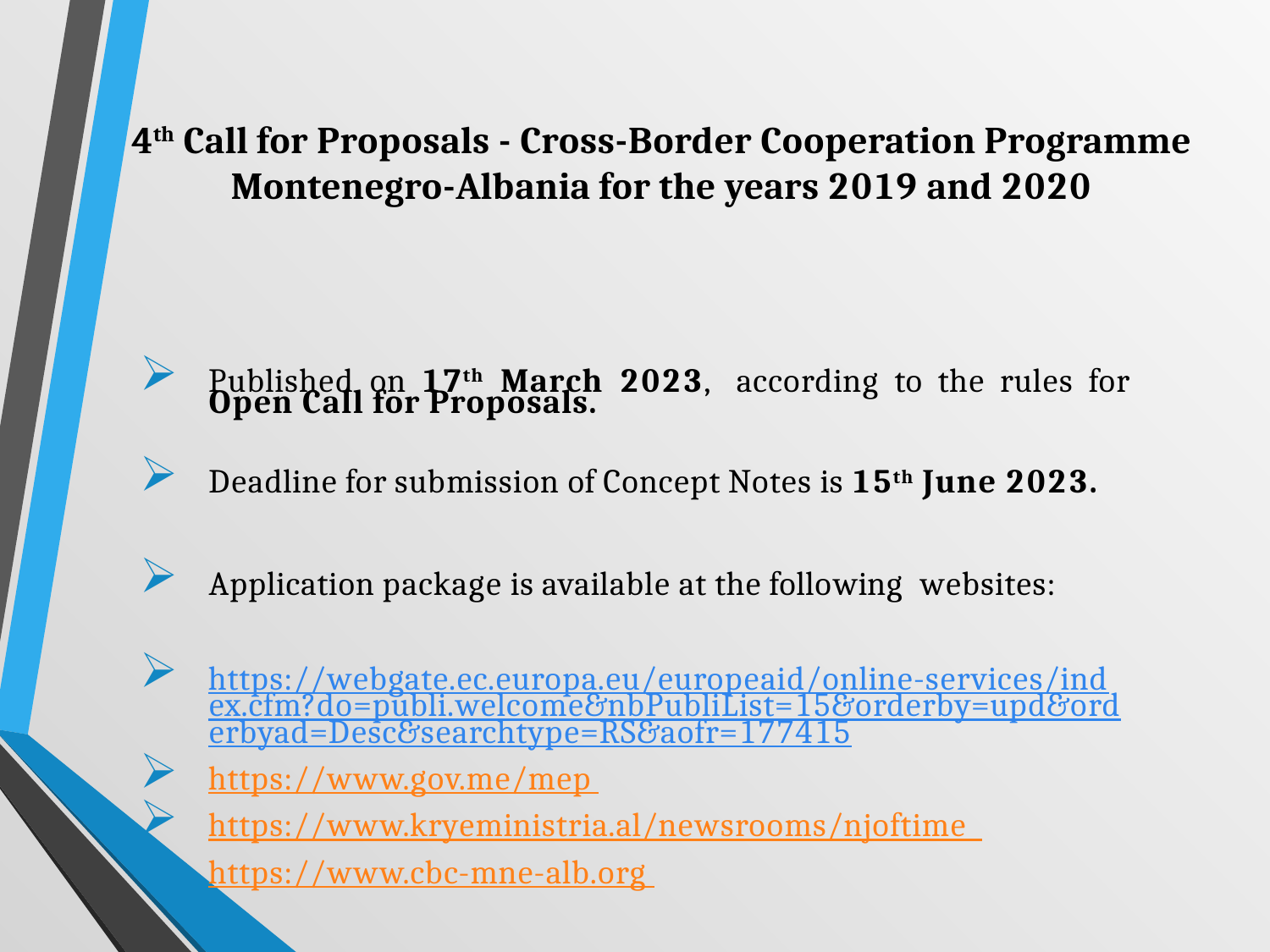

# 4th Call for Proposals - Cross-Border Cooperation Programme Montenegro-Albania for the years 2019 and 2020

Published on 17th March 2023,  according to the rules for Open Call for Proposals.

Deadline for submission of Concept Notes is 15th June 2023.

Application package is available at the following websites:

https://webgate.ec.europa.eu/europeaid/online-services/index.cfm?do=publi.welcome&nbPubliList=15&orderby=upd&orderbyad=Desc&searchtype=RS&aofr=177415
https://www.gov.me/mep
https://www.kryeministria.al/newsrooms/njoftime
https://www.cbc-mne-alb.org